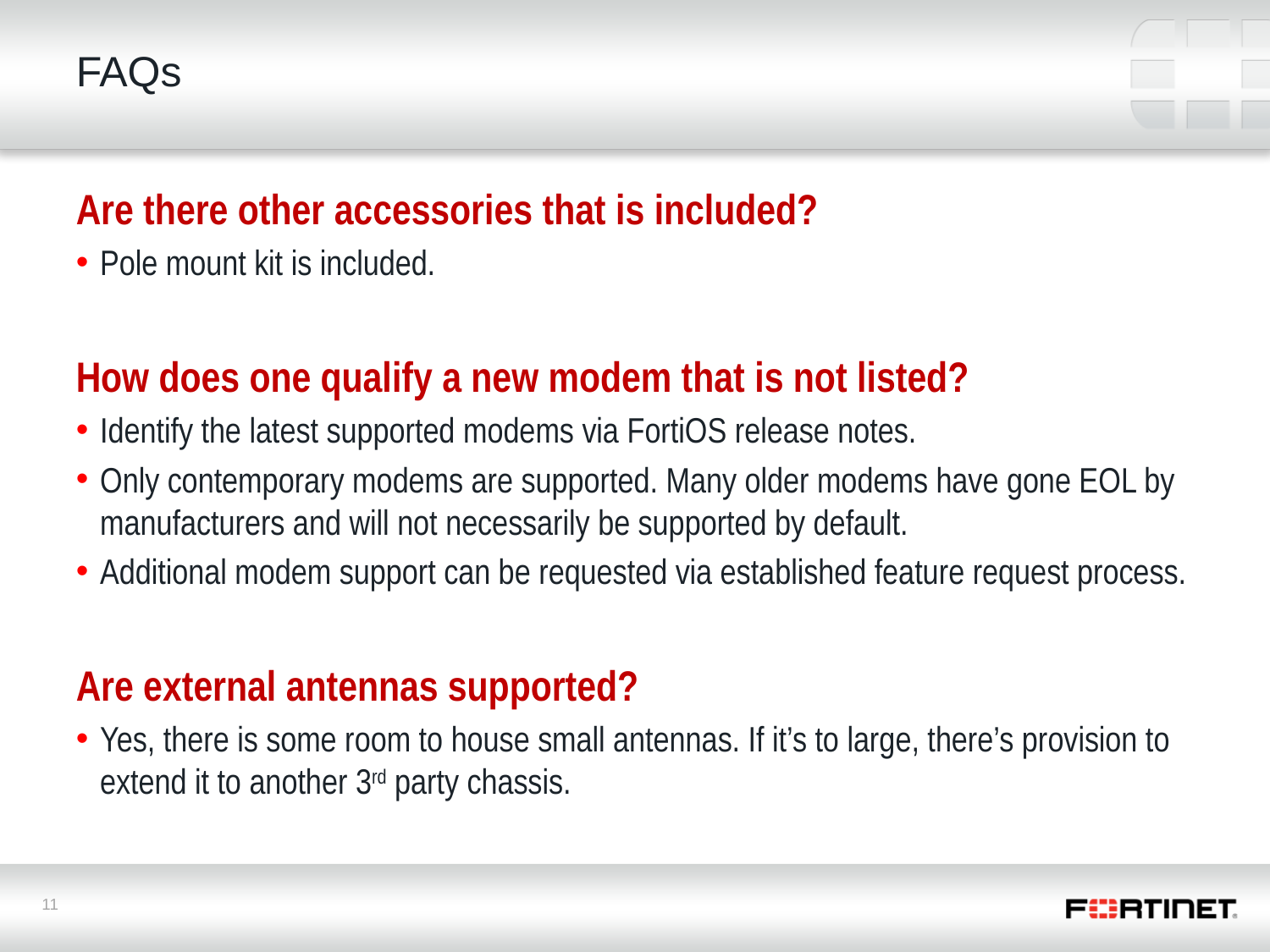

# FAQs
Are there other accessories that is included?
Pole mount kit is included.

How does one qualify a new modem that is not listed?
Identify the latest supported modems via FortiOS release notes.
Only contemporary modems are supported. Many older modems have gone EOL by manufacturers and will not necessarily be supported by default.
Additional modem support can be requested via established feature request process.

Are external antennas supported?
Yes, there is some room to house small antennas. If it’s to large, there’s provision to extend it to another 3rd party chassis.